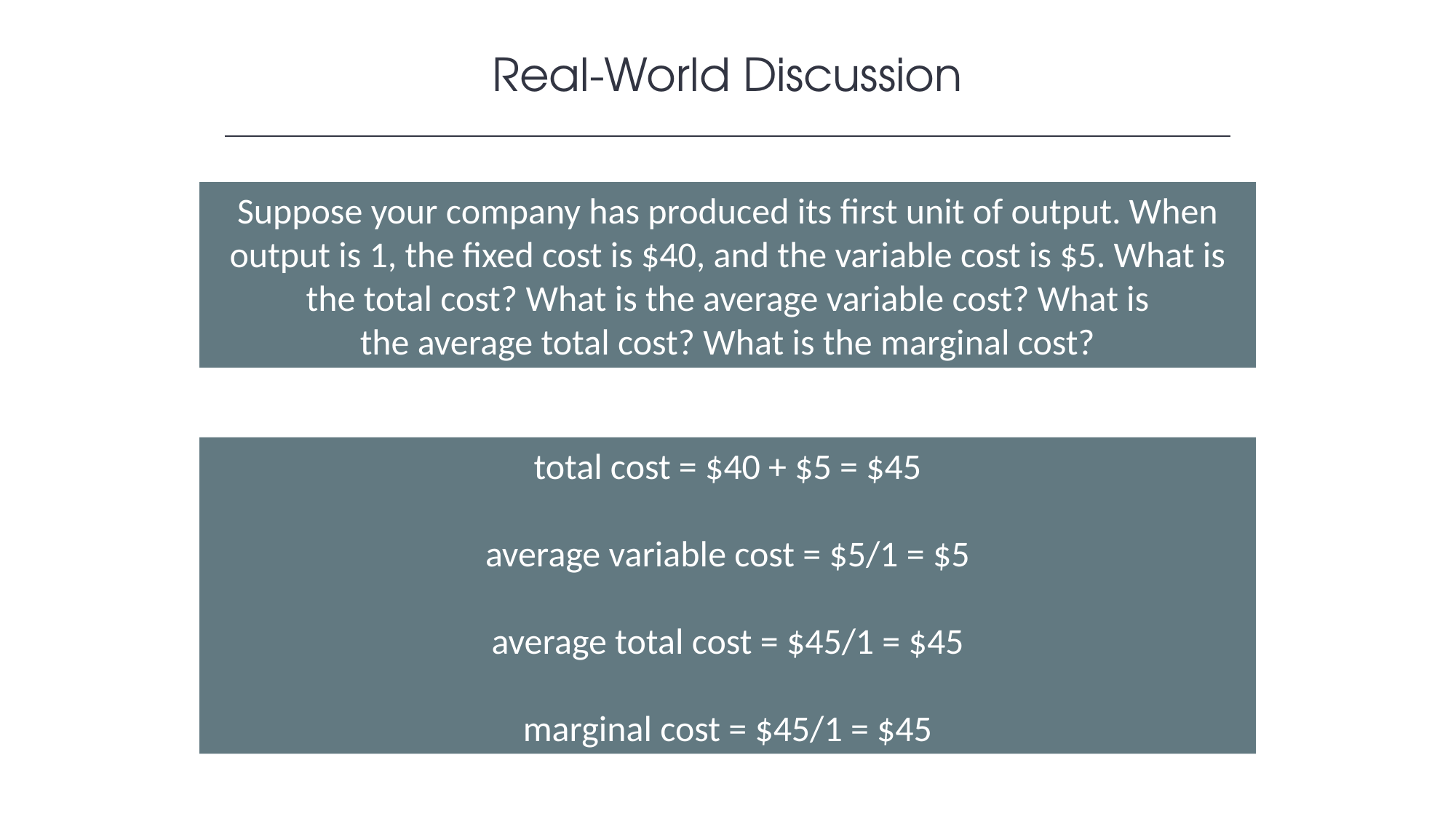

Real-World Discussion
Suppose your company has produced its first unit of output. When output is 1, the fixed cost is $40, and the variable cost is $5. What is the total cost? What is the average variable cost? What is
the average total cost? What is the marginal cost?
total cost = $40 + $5 = $45

average variable cost = $5/1 = $5

average total cost = $45/1 = $45

marginal cost = $45/1 = $45